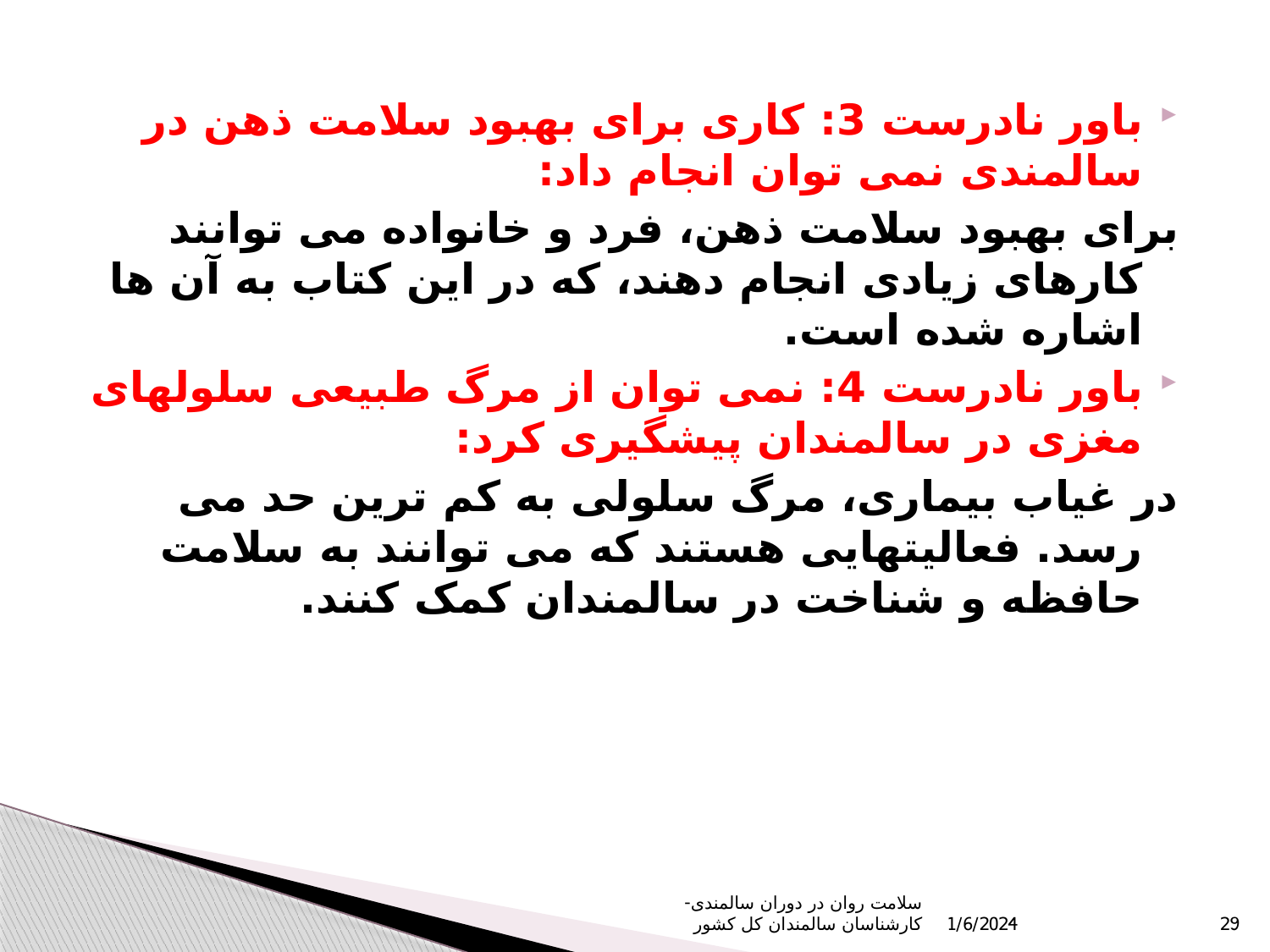

باور نادرست 3: کاری برای بهبود سلامت ذهن در سالمندی نمی توان انجام داد:
برای بهبود سلامت ذهن، فرد و خانواده می توانند کارهای زیادی انجام دهند، که در این کتاب به آن ها اشاره شده است.
باور نادرست 4: نمی توان از مرگ طبیعی سلولهای مغزی در سالمندان پیشگیری کرد:
در غیاب بیماری، مرگ سلولی به کم ترین حد می رسد. فعالیتهایی هستند که می توانند به سلامت حافظه و شناخت در سالمندان کمک کنند.
سلامت روان در دوران سالمندی- کارشناسان سالمندان کل کشور
1/6/2024
29